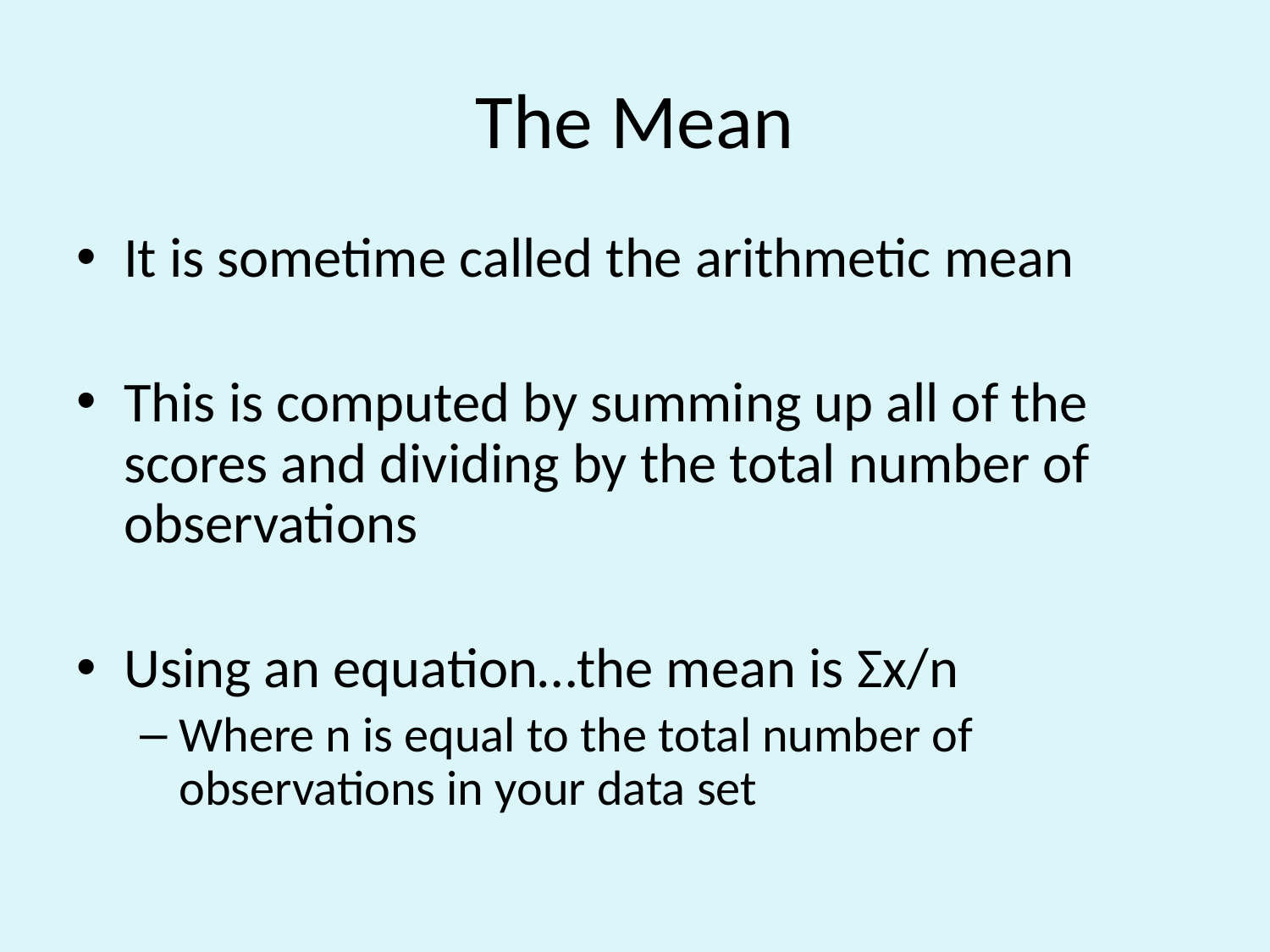

# The Mean
It is sometime called the arithmetic mean

This is computed by summing up all of the scores and dividing by the total number of observations

Using an equation…the mean is Σx/n
Where n is equal to the total number of observations in your data set